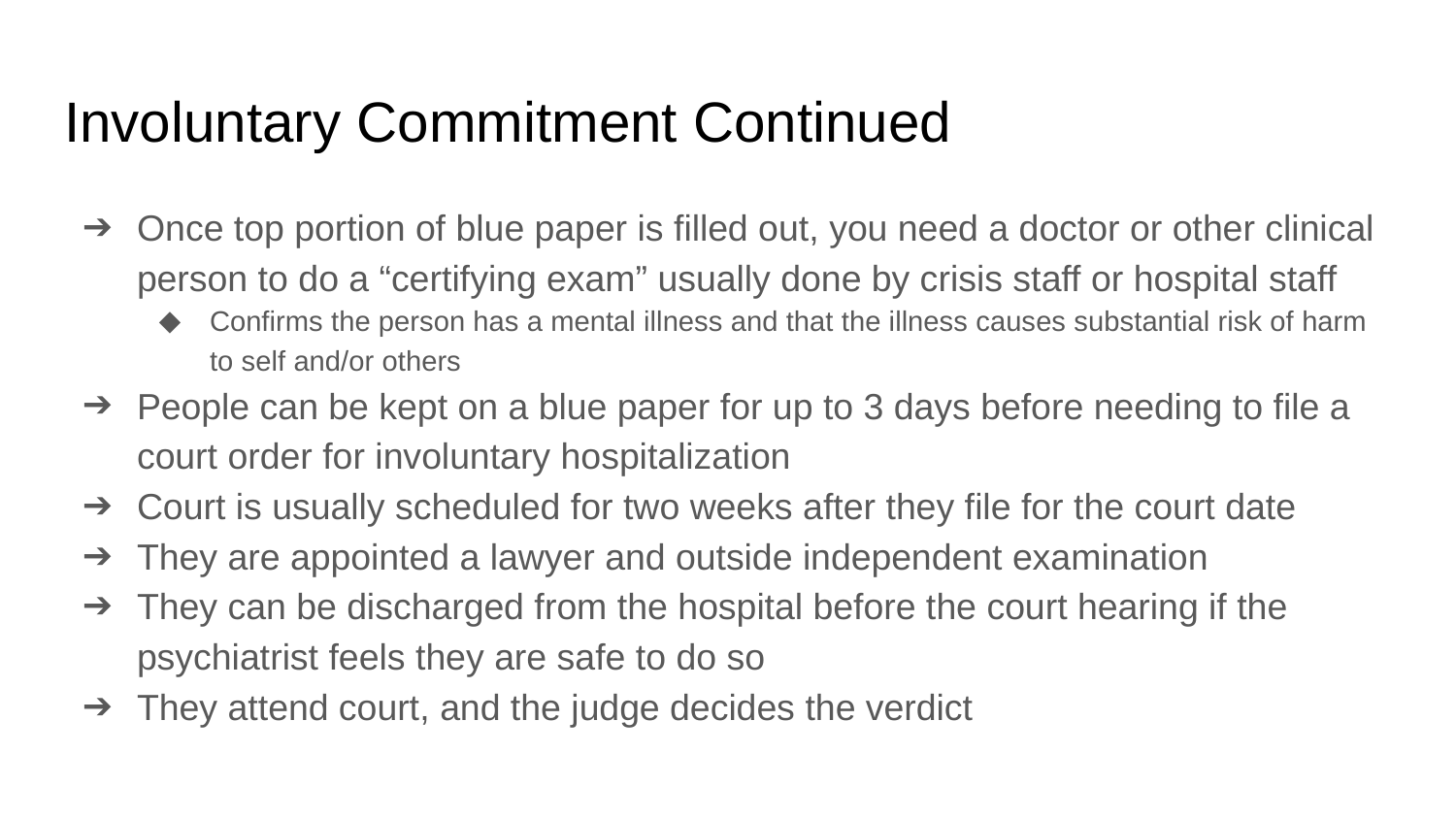

# Involuntary Commitment Continued
Once top portion of blue paper is filled out, you need a doctor or other clinical person to do a “certifying exam” usually done by crisis staff or hospital staff
Confirms the person has a mental illness and that the illness causes substantial risk of harm to self and/or others
People can be kept on a blue paper for up to 3 days before needing to file a court order for involuntary hospitalization
Court is usually scheduled for two weeks after they file for the court date
They are appointed a lawyer and outside independent examination
They can be discharged from the hospital before the court hearing if the psychiatrist feels they are safe to do so
They attend court, and the judge decides the verdict